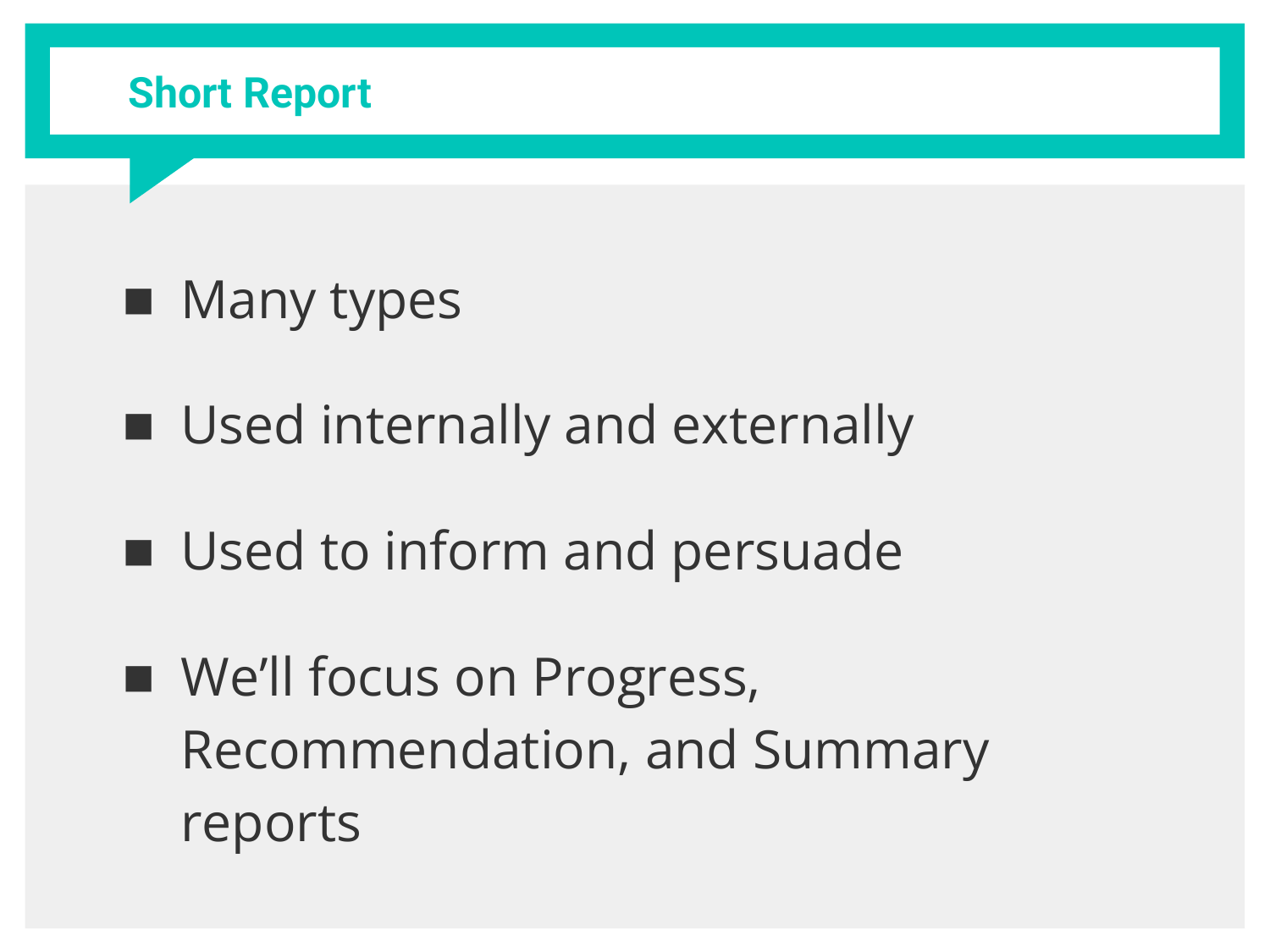

# Short Report
Many types
Used internally and externally
Used to inform and persuade
We’ll focus on Progress, Recommendation, and Summary reports